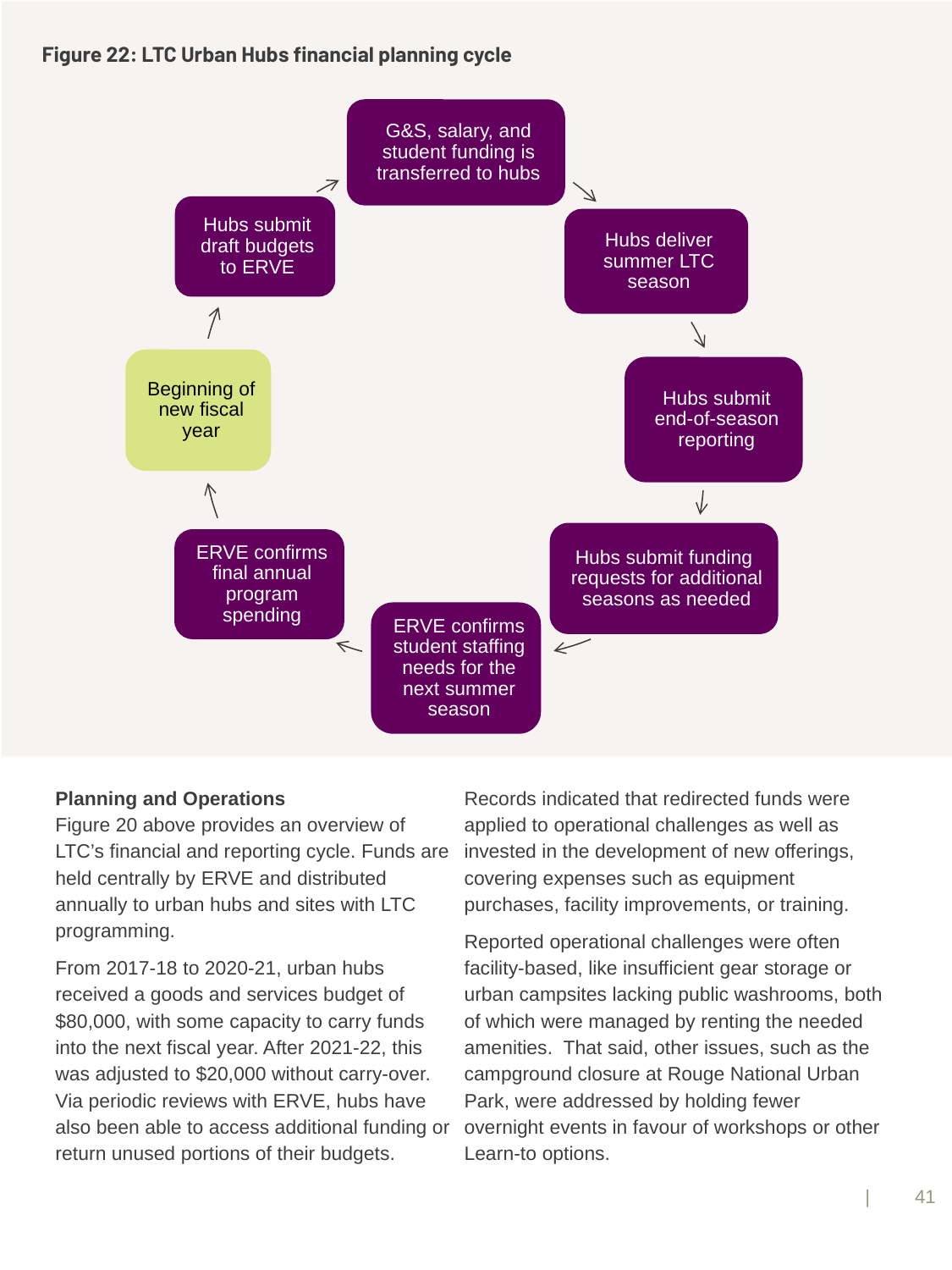

Figure 22: LTC Urban Hubs financial planning cycle
G&S, salary, and student funding is transferred to hubs
Hubs deliver summer LTC season
Hubs submit end-of-season reporting
Hubs submit funding  requests for additional seasons as needed
ERVE confirms student staffing needs for the next summer season
ERVE confirms final annual program spending
Beginning of new fiscal year
Hubs submit draft budgets to ERVE
Planning and Operations
Figure 20 above provides an overview of LTC’s financial and reporting cycle. Funds are held centrally by ERVE and distributed annually to urban hubs and sites with LTC programming.
From 2017-18 to 2020-21, urban hubs received a goods and services budget of $80,000, with some capacity to carry funds into the next fiscal year. After 2021-22, this was adjusted to $20,000 without carry-over. Via periodic reviews with ERVE, hubs have also been able to access additional funding or return unused portions of their budgets.

Records indicated that redirected funds were applied to operational challenges as well as invested in the development of new offerings, covering expenses such as equipment purchases, facility improvements, or training.
Reported operational challenges were often facility-based, like insufficient gear storage or urban campsites lacking public washrooms, both of which were managed by renting the needed amenities.  That said, other issues, such as the campground closure at Rouge National Urban Park, were addressed by holding fewer overnight events in favour of workshops or other Learn-to options.